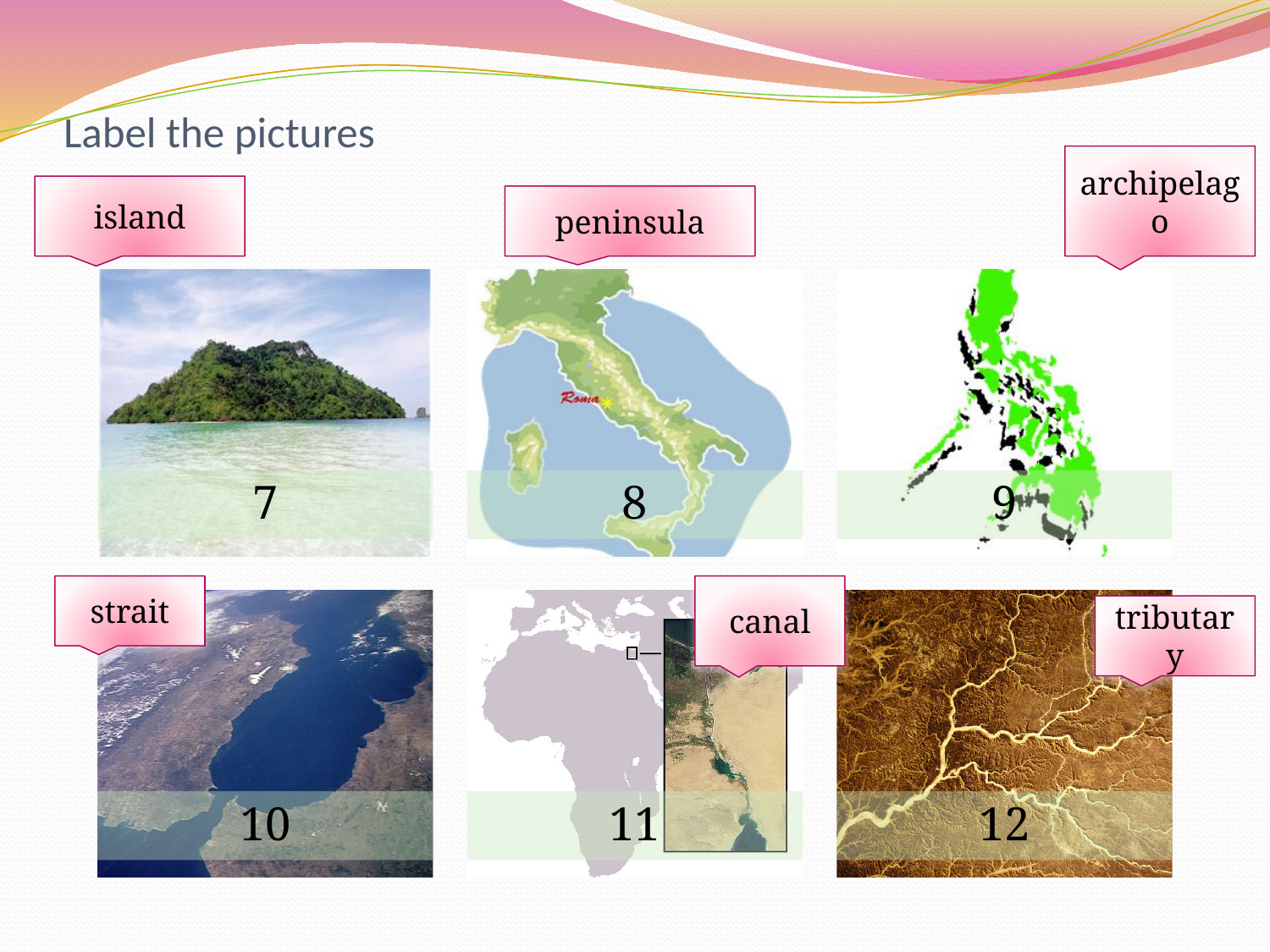

# Label the pictures
archipelago
island
peninsula
7
8
9
10
11
12
strait
canal
tributary